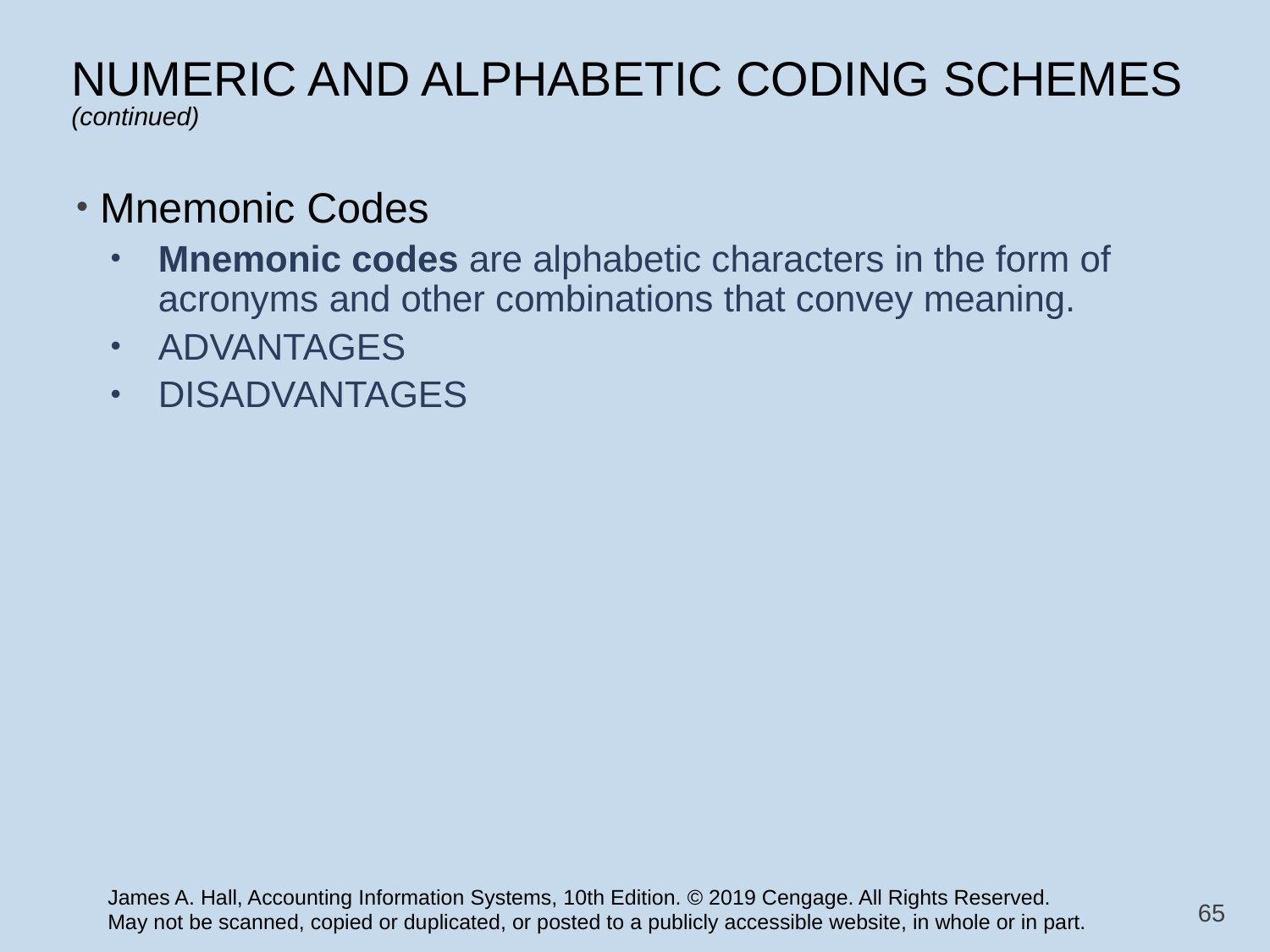

# NUMERIC AND ALPHABETIC CODING SCHEMES (continued)
Mnemonic Codes
Mnemonic codes are alphabetic characters in the form of acronyms and other combinations that convey meaning.
ADVANTAGES
DISADVANTAGES
65